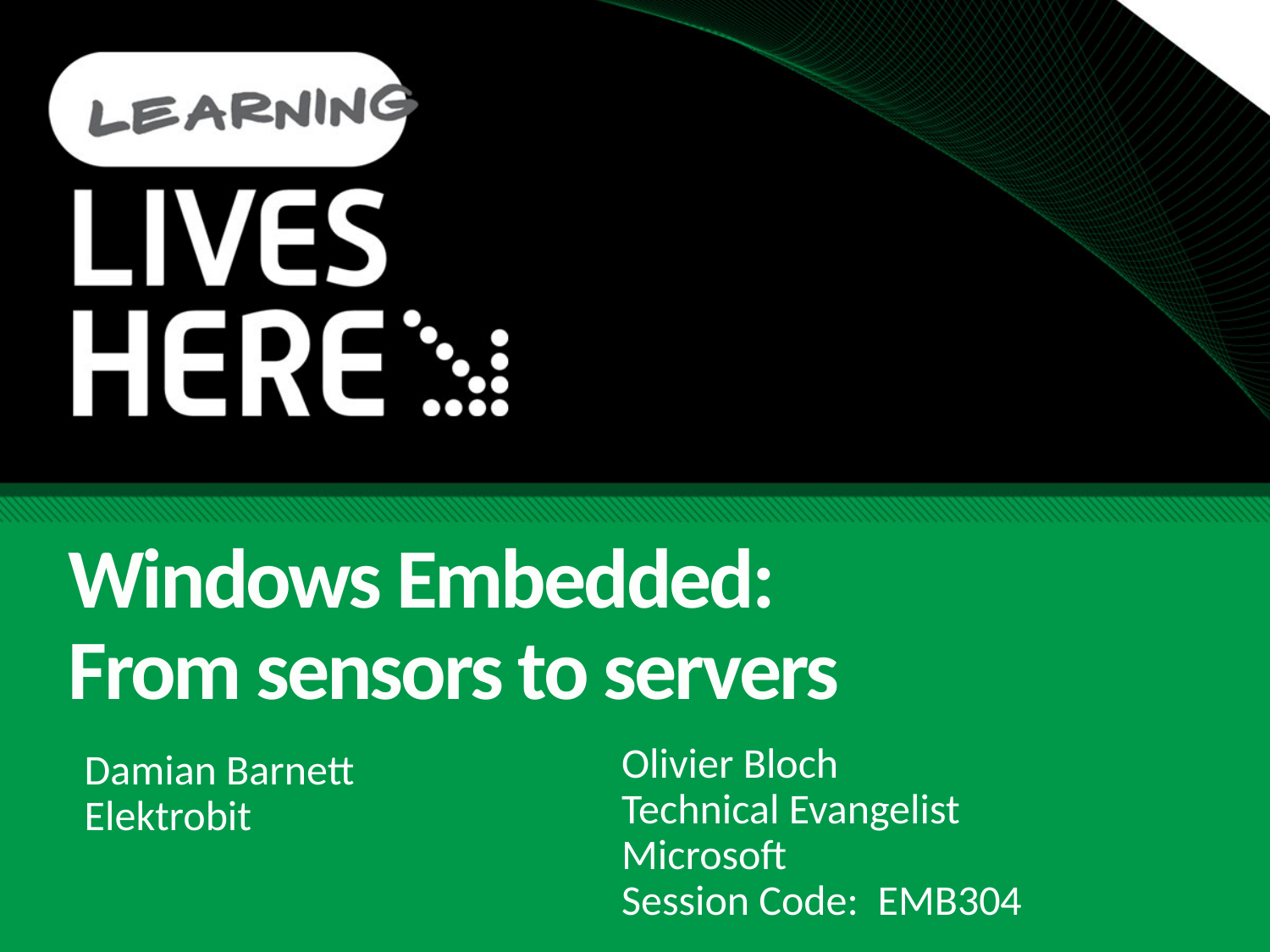

# Windows Embedded: From sensors to servers
Olivier Bloch
Technical Evangelist
Microsoft
Session Code:  EMB304
Damian Barnett
Elektrobit